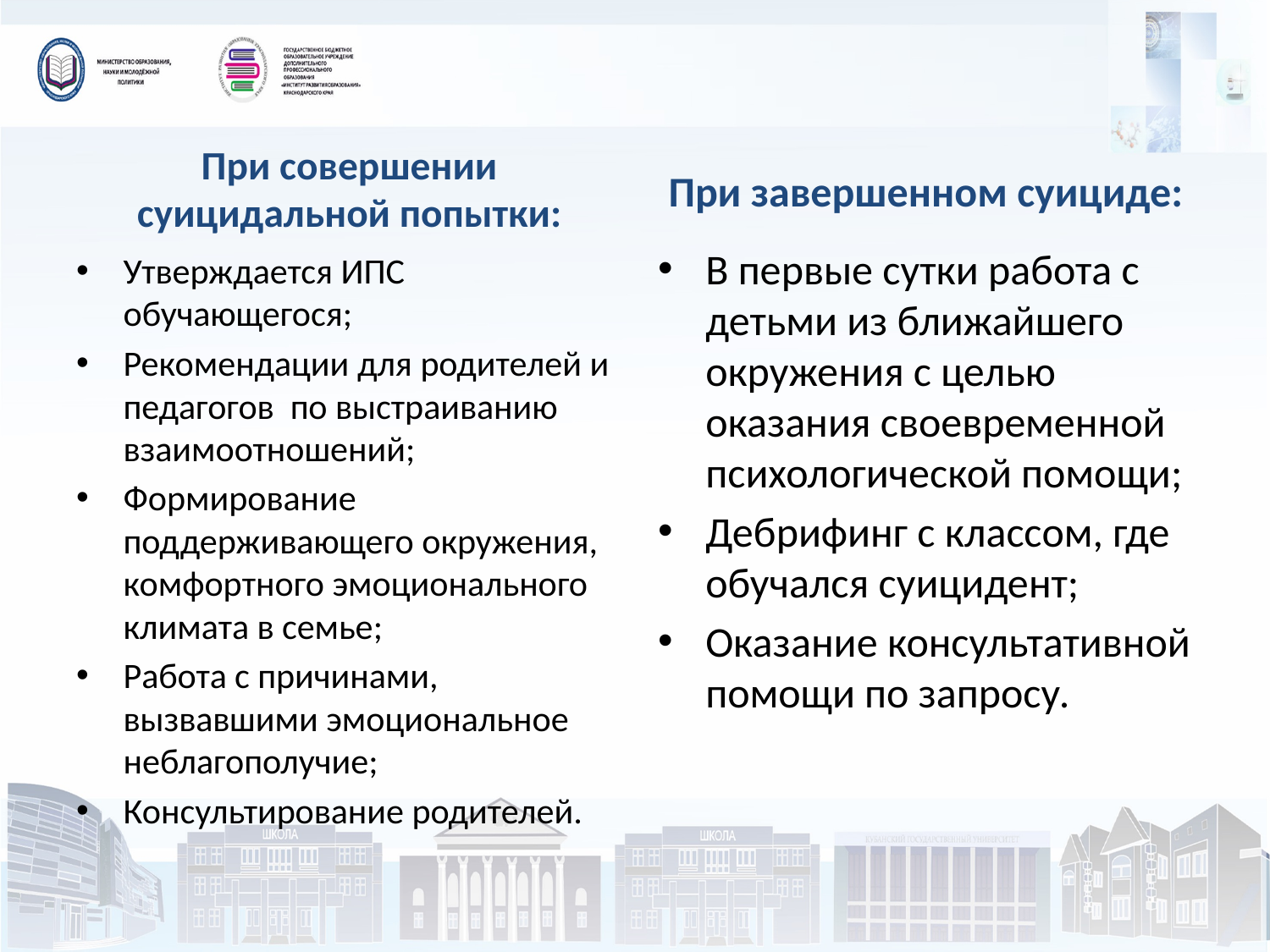

#
При совершении суицидальной попытки:
При завершенном суициде:
В первые сутки работа с детьми из ближайшего окружения с целью оказания своевременной психологической помощи;
Дебрифинг с классом, где обучался суицидент;
Оказание консультативной помощи по запросу.
Утверждается ИПС обучающегося;
Рекомендации для родителей и педагогов  по выстраиванию взаимоотношений;
Формирование поддерживающего окружения, комфортного эмоционального климата в семье;
Работа с причинами, вызвавшими эмоциональное неблагополучие;
Консультирование родителей.